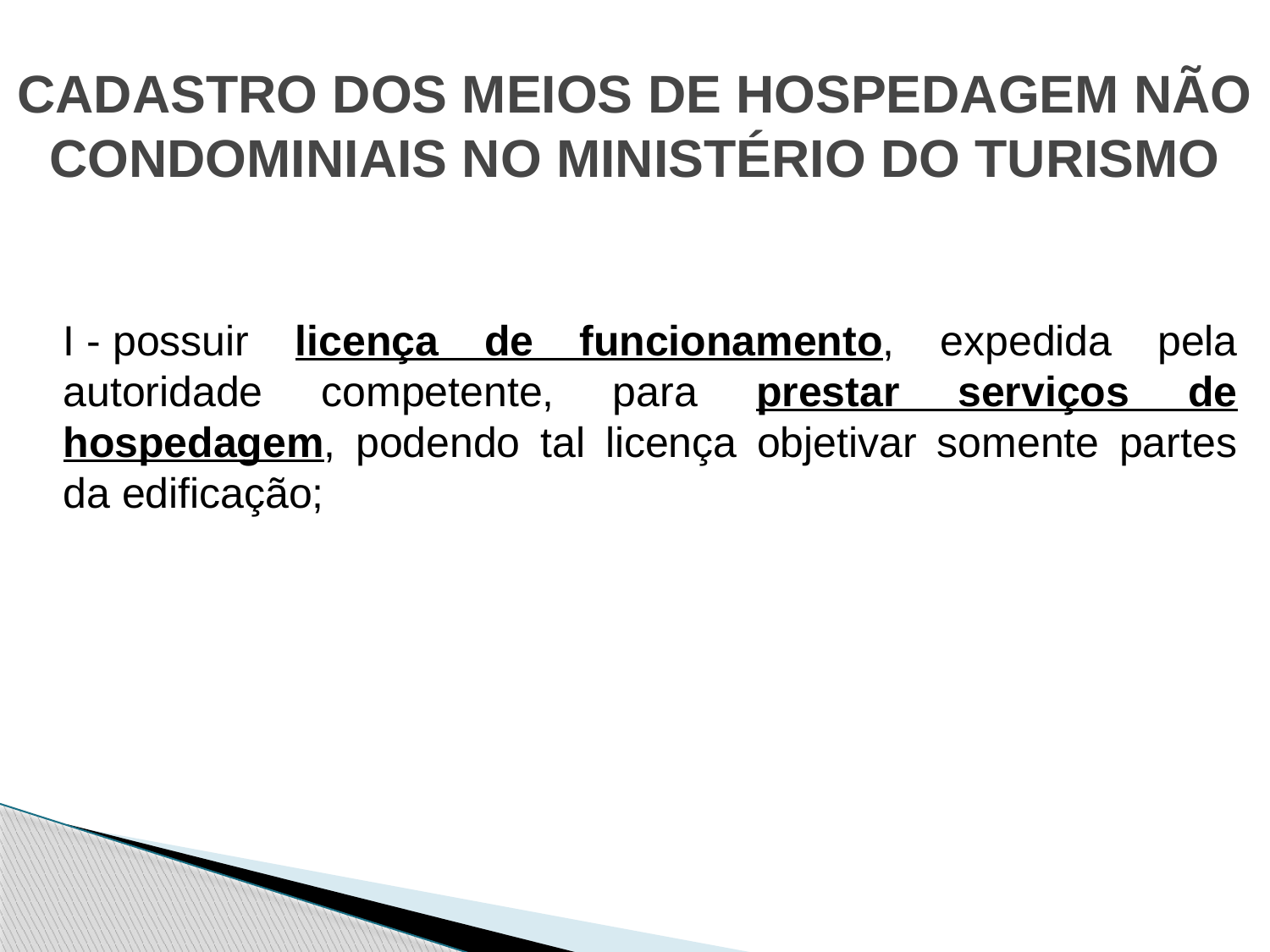

# CADASTRO DOS MEIOS DE HOSPEDAGEM NÃO CONDOMINIAIS NO MINISTÉRIO DO TURISMO
	I - possuir licença de funcionamento, expedida pela autoridade competente, para prestar serviços de hospedagem, podendo tal licença objetivar somente partes da edificação;